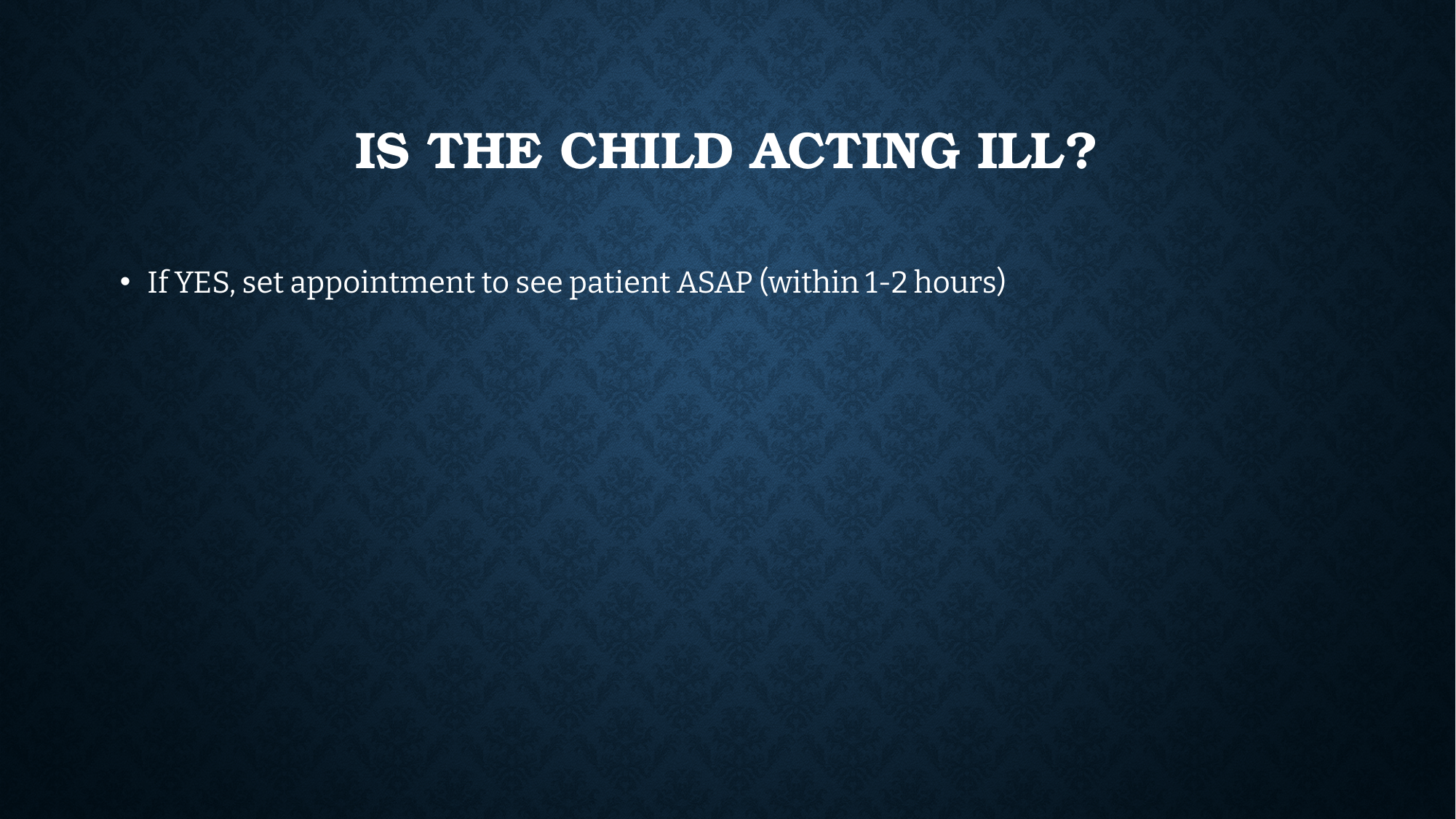

# Is the child acting ill?
If YES, set appointment to see patient ASAP (within 1-2 hours)